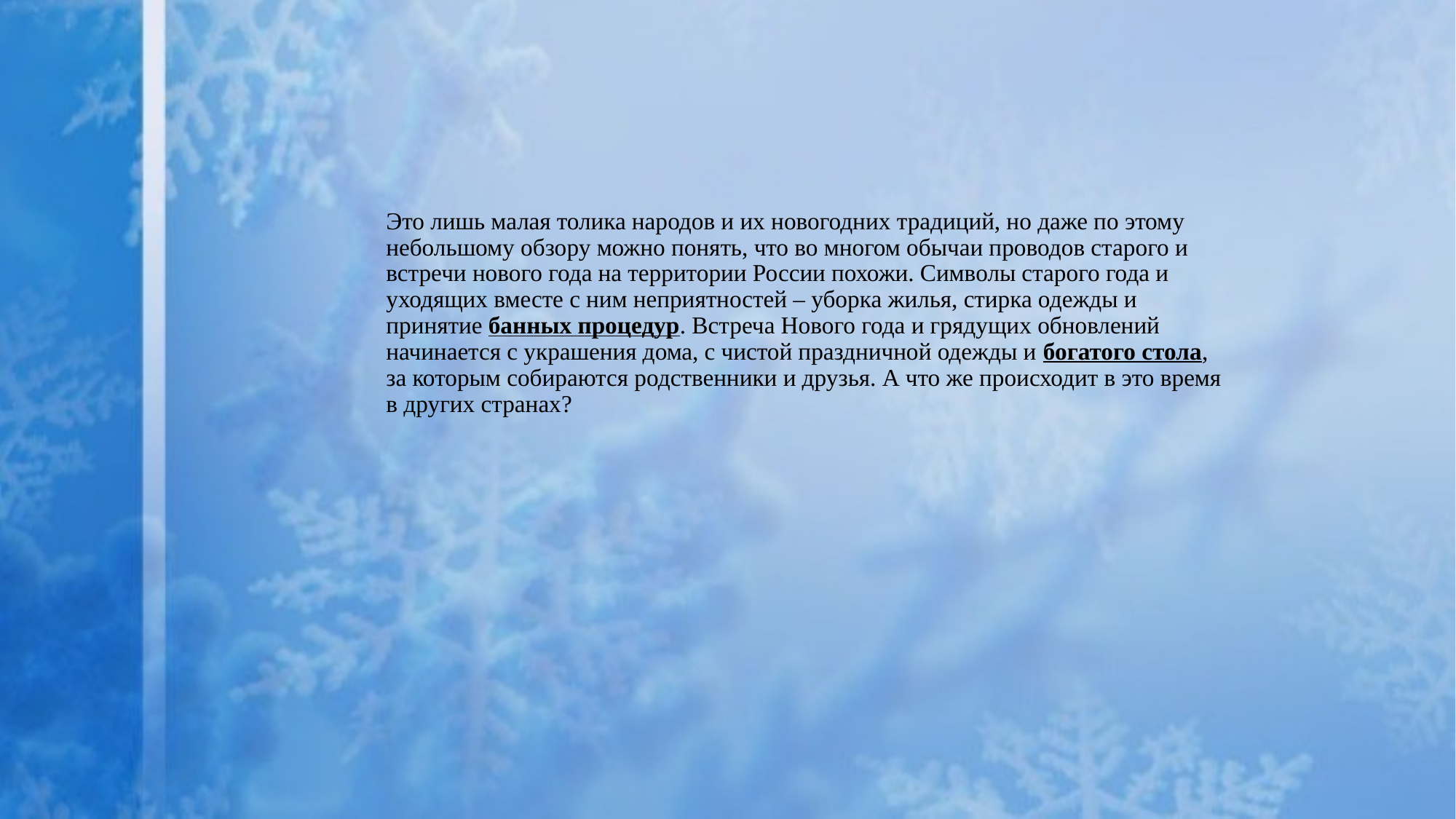

Это лишь малая толика народов и их новогодних традиций, но даже по этому небольшому обзору можно понять, что во многом обычаи проводов старого и встречи нового года на территории России похожи. Символы старого года и уходящих вместе с ним неприятностей – уборка жилья, стирка одежды и принятие банных процедур. Встреча Нового года и грядущих обновлений начинается с украшения дома, с чистой праздничной одежды и богатого стола, за которым собираются родственники и друзья. А что же происходит в это время в других странах?